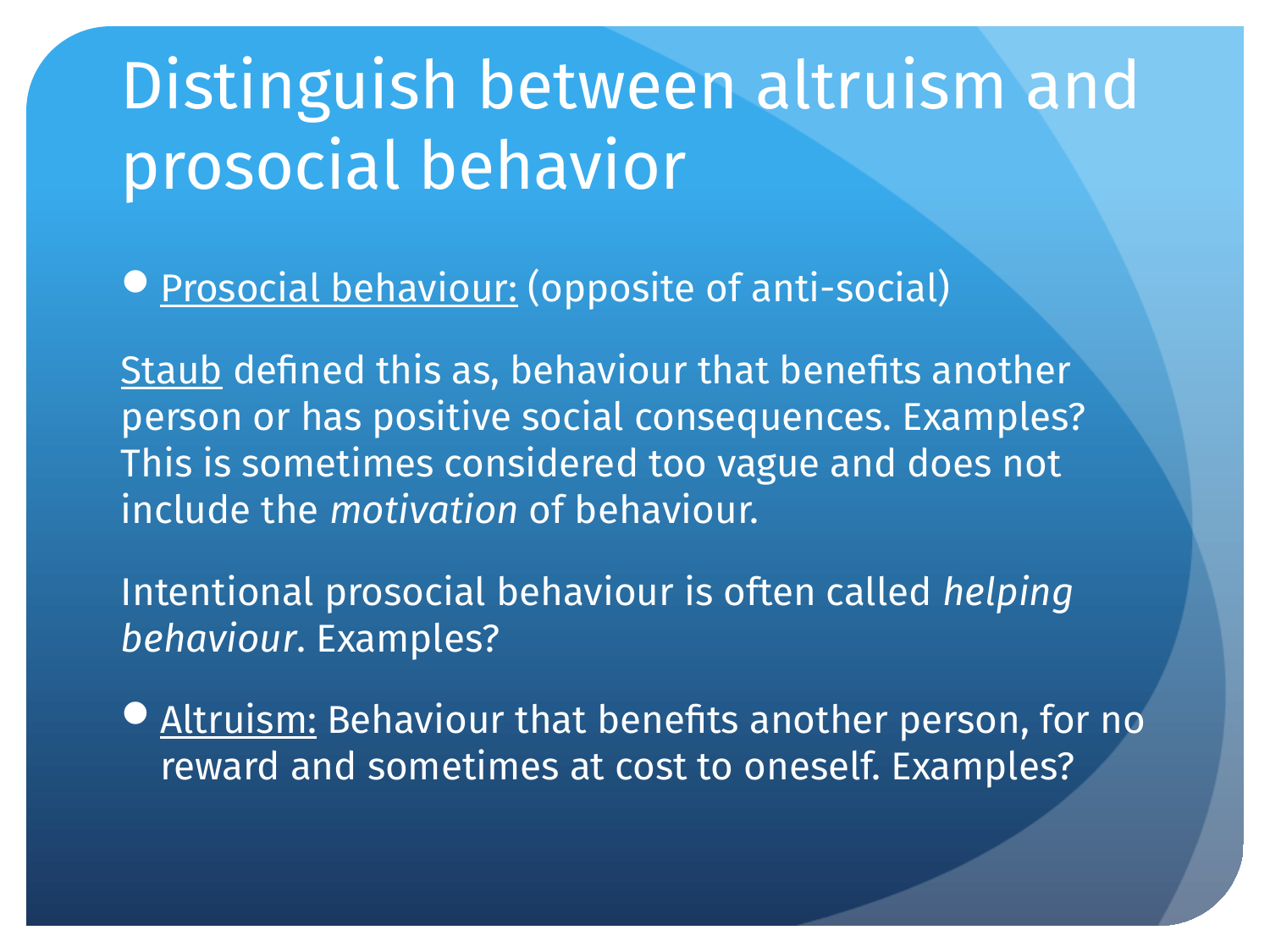

# Distinguish between altruism and prosocial behavior
Prosocial behaviour: (opposite of anti-social)
Staub defined this as, behaviour that benefits another person or has positive social consequences. Examples? This is sometimes considered too vague and does not include the motivation of behaviour.
Intentional prosocial behaviour is often called helping behaviour. Examples?
Altruism: Behaviour that benefits another person, for no reward and sometimes at cost to oneself. Examples?